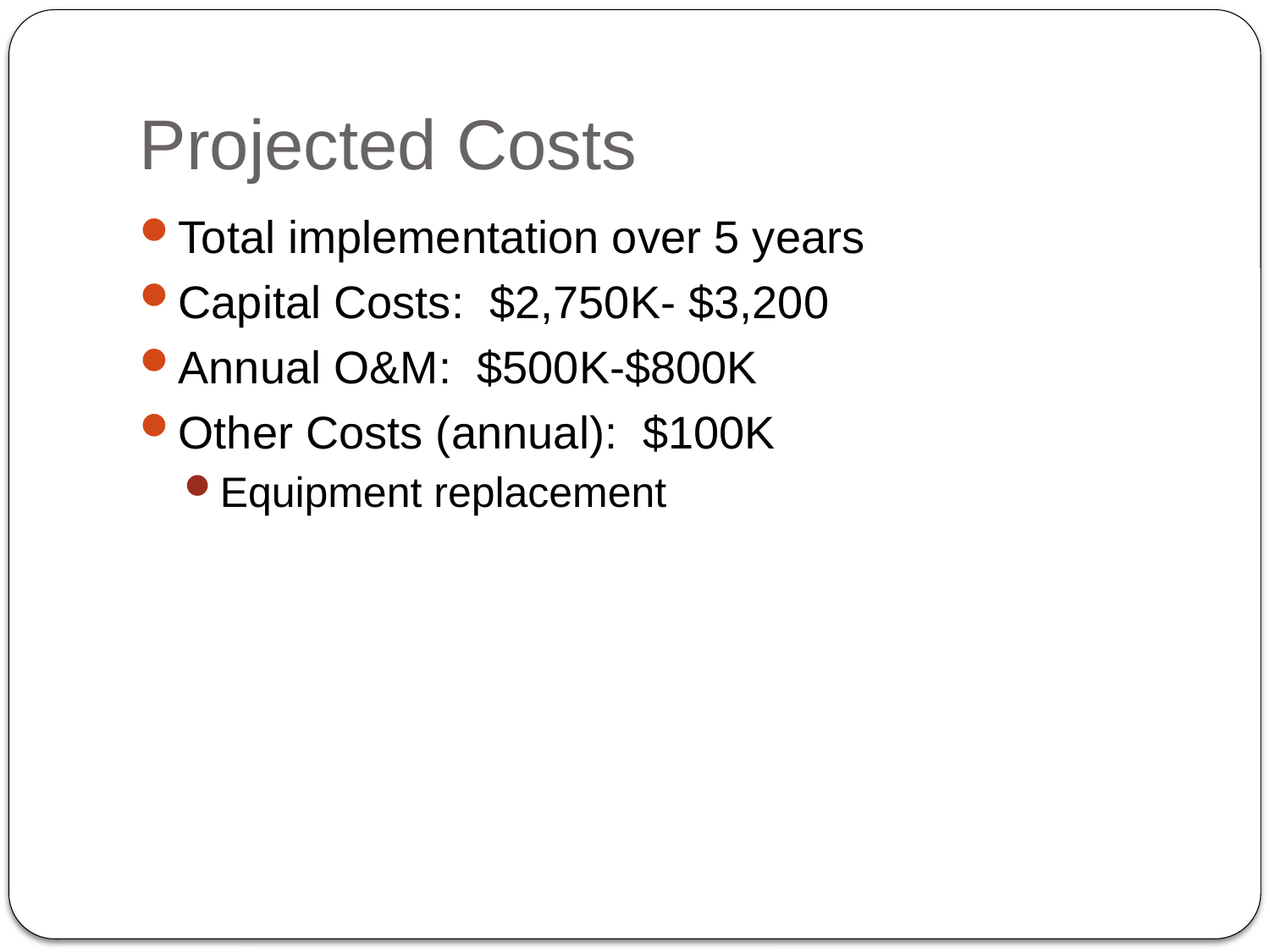

# Projected Costs
Total implementation over 5 years
Capital Costs:  $2,750K- $3,200
Annual O&M:  $500K-$800K
Other Costs (annual):  $100K
Equipment replacement